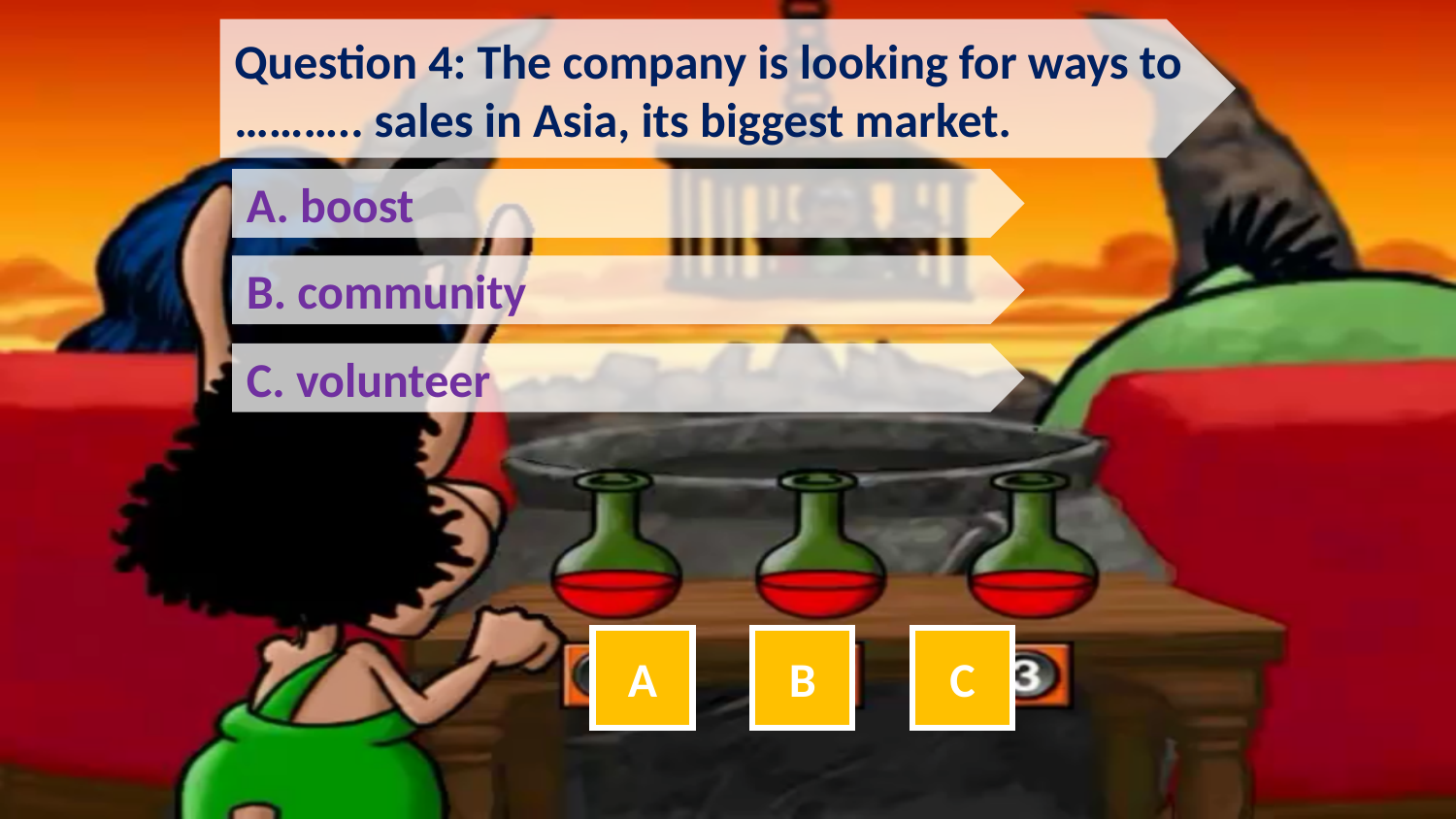

Question 4: The company is looking for ways to ……….. sales in Asia, its biggest market.
A. boost
B. community
C. volunteer
A
B
C